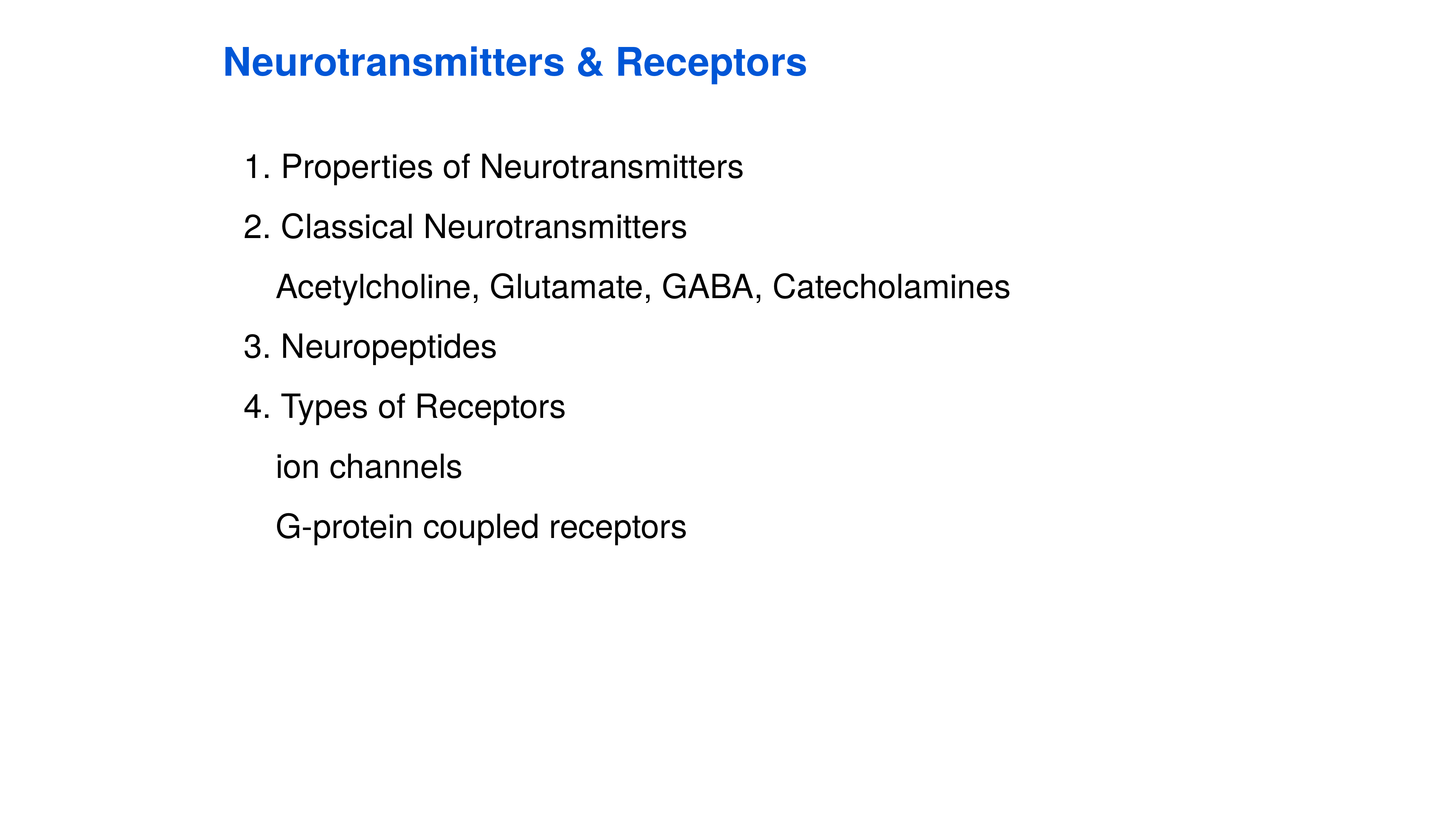

Neurotransmitters & Receptors
1. Properties of Neurotransmitters
2. Classical Neurotransmitters
Acetylcholine, Glutamate, GABA, Catecholamines
3. Neuropeptides
4. Types of Receptors
ion channels
G-protein coupled receptors